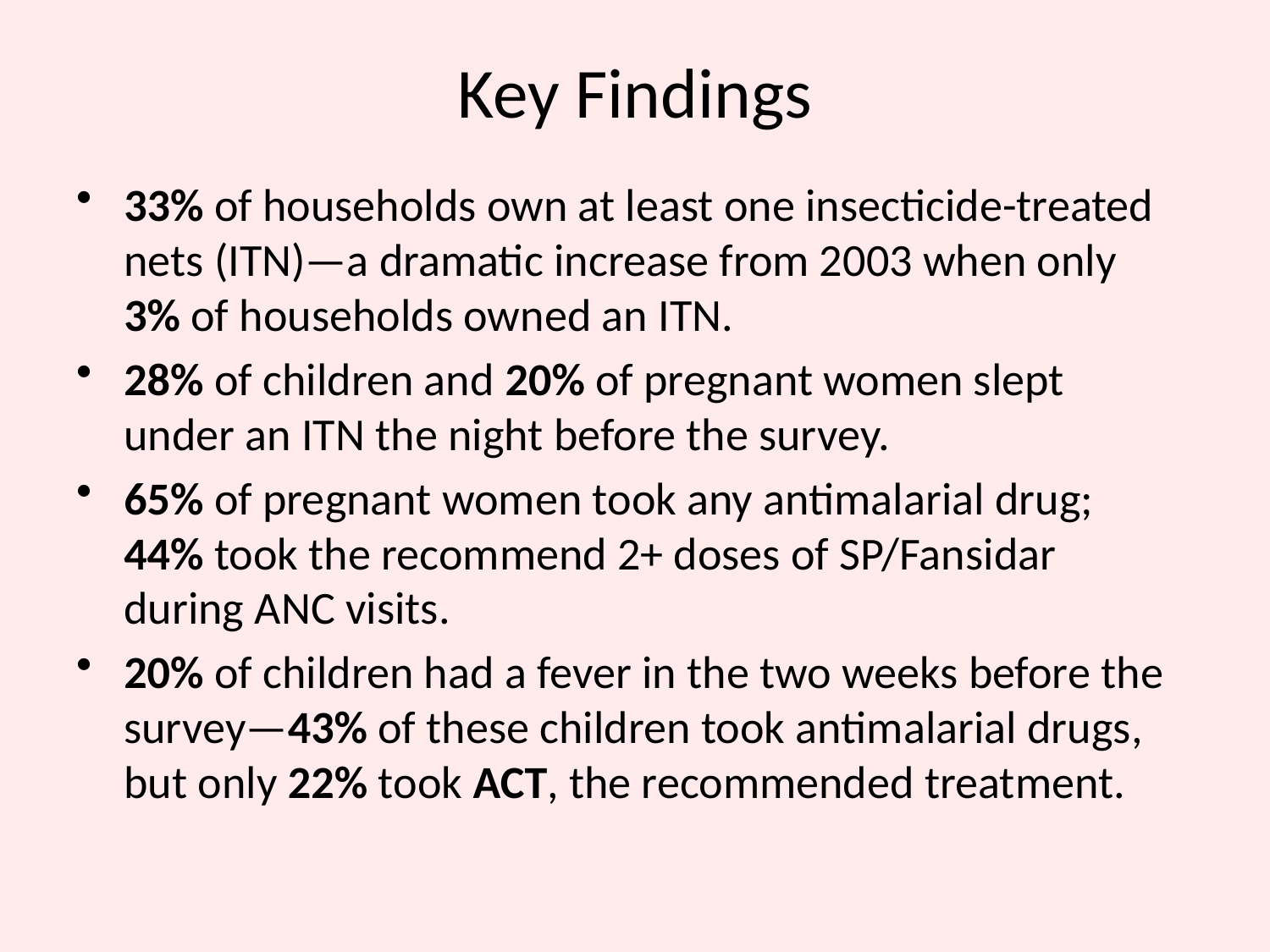

# Key Findings
33% of households own at least one insecticide-treated nets (ITN)—a dramatic increase from 2003 when only 3% of households owned an ITN.
28% of children and 20% of pregnant women slept under an ITN the night before the survey.
65% of pregnant women took any antimalarial drug; 44% took the recommend 2+ doses of SP/Fansidar during ANC visits.
20% of children had a fever in the two weeks before the survey—43% of these children took antimalarial drugs, but only 22% took ACT, the recommended treatment.